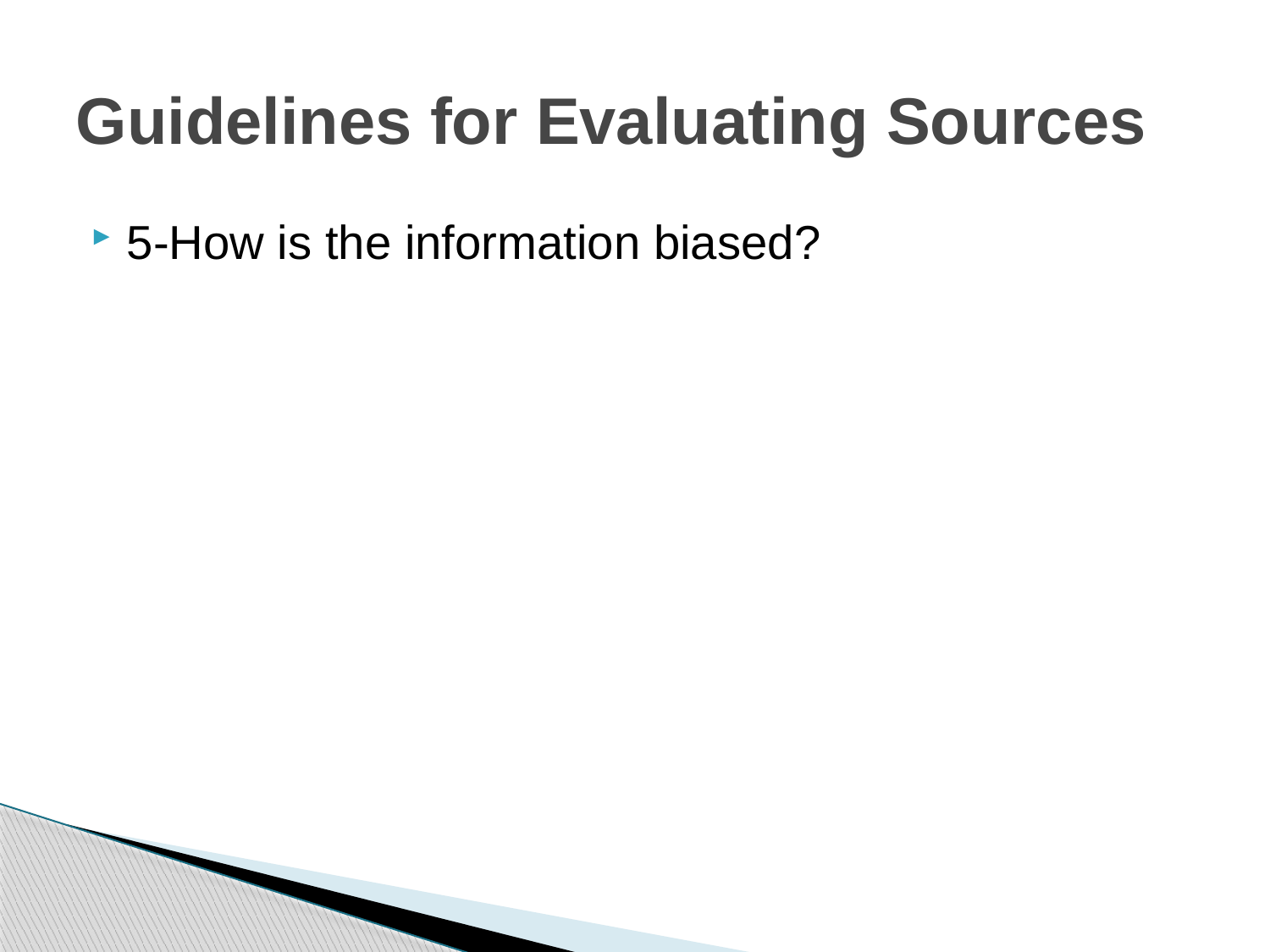

# Guidelines for Evaluating Sources
5-How is the information biased?